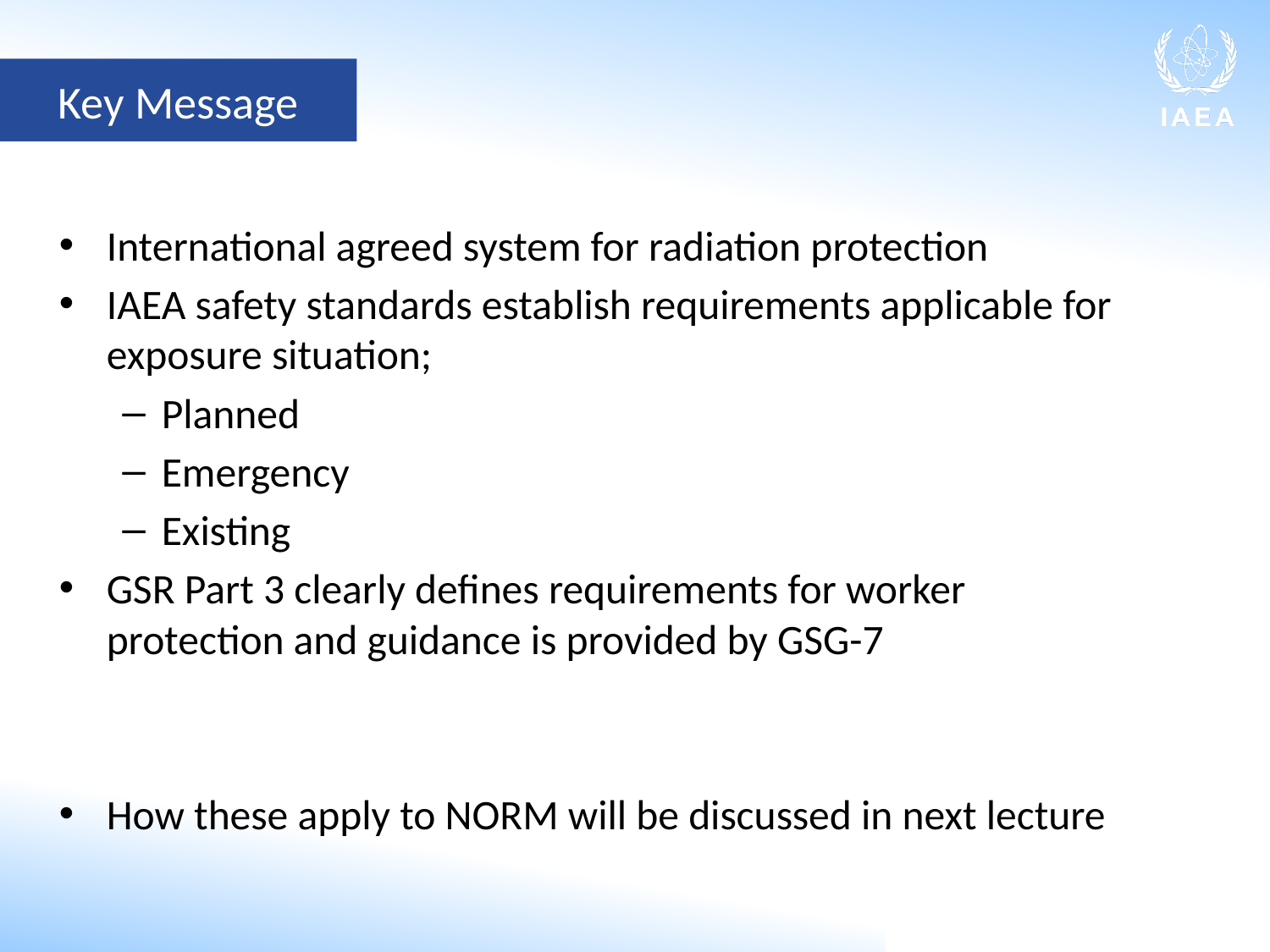

Key Message
International agreed system for radiation protection
IAEA safety standards establish requirements applicable for exposure situation;
Planned
Emergency
Existing
GSR Part 3 clearly defines requirements for worker protection and guidance is provided by GSG-7

How these apply to NORM will be discussed in next lecture